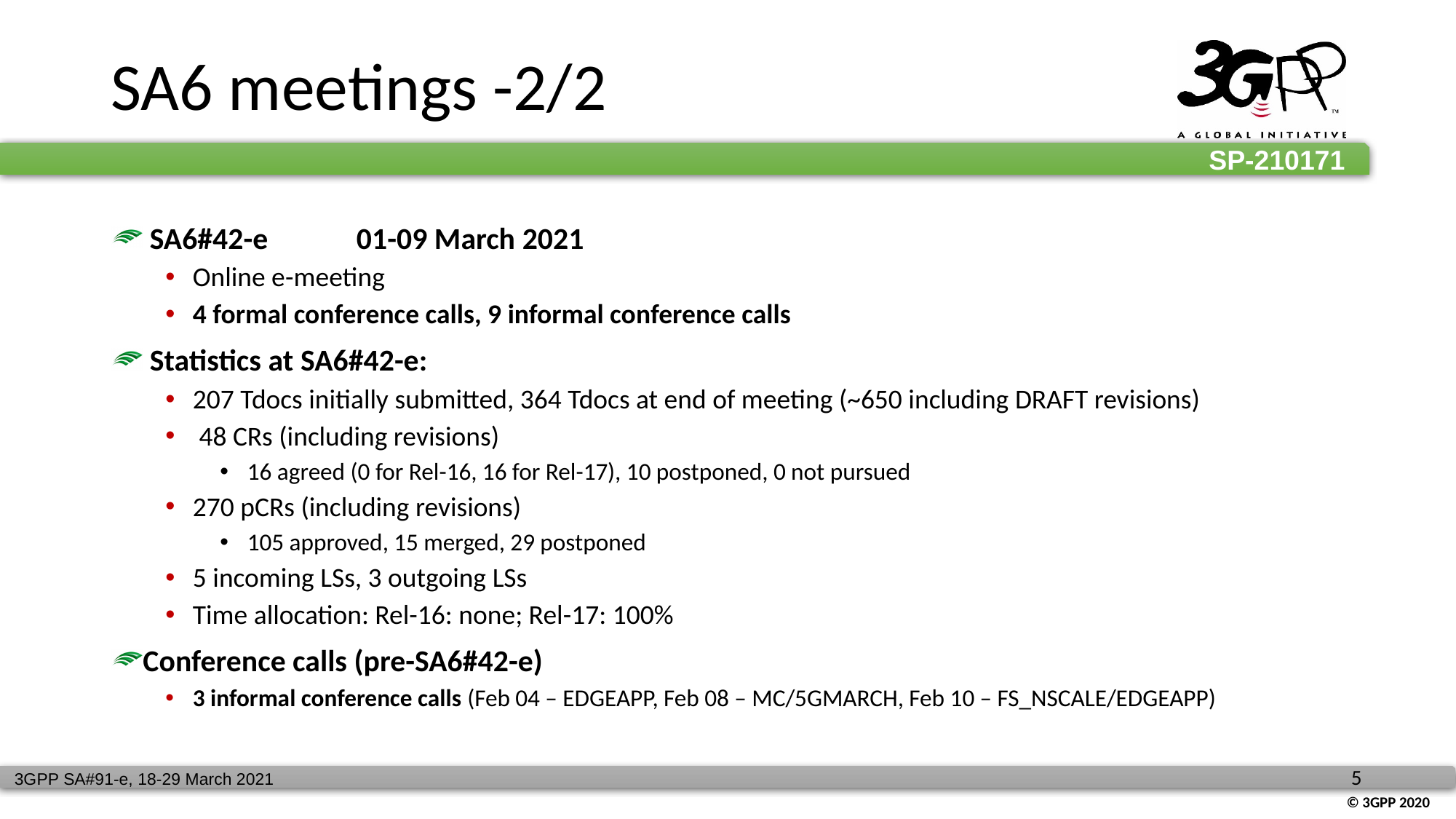

SA6 meetings -2/2
 SA6#42-e	01-09 March 2021
Online e-meeting
4 formal conference calls, 9 informal conference calls
 Statistics at SA6#42-e:
207 Tdocs initially submitted, 364 Tdocs at end of meeting (~650 including DRAFT revisions)
 48 CRs (including revisions)
16 agreed (0 for Rel-16, 16 for Rel-17), 10 postponed, 0 not pursued
270 pCRs (including revisions)
105 approved, 15 merged, 29 postponed
5 incoming LSs, 3 outgoing LSs
Time allocation: Rel-16: none; Rel-17: 100%
Conference calls (pre-SA6#42-e)
3 informal conference calls (Feb 04 – EDGEAPP, Feb 08 – MC/5GMARCH, Feb 10 – FS_NSCALE/EDGEAPP)